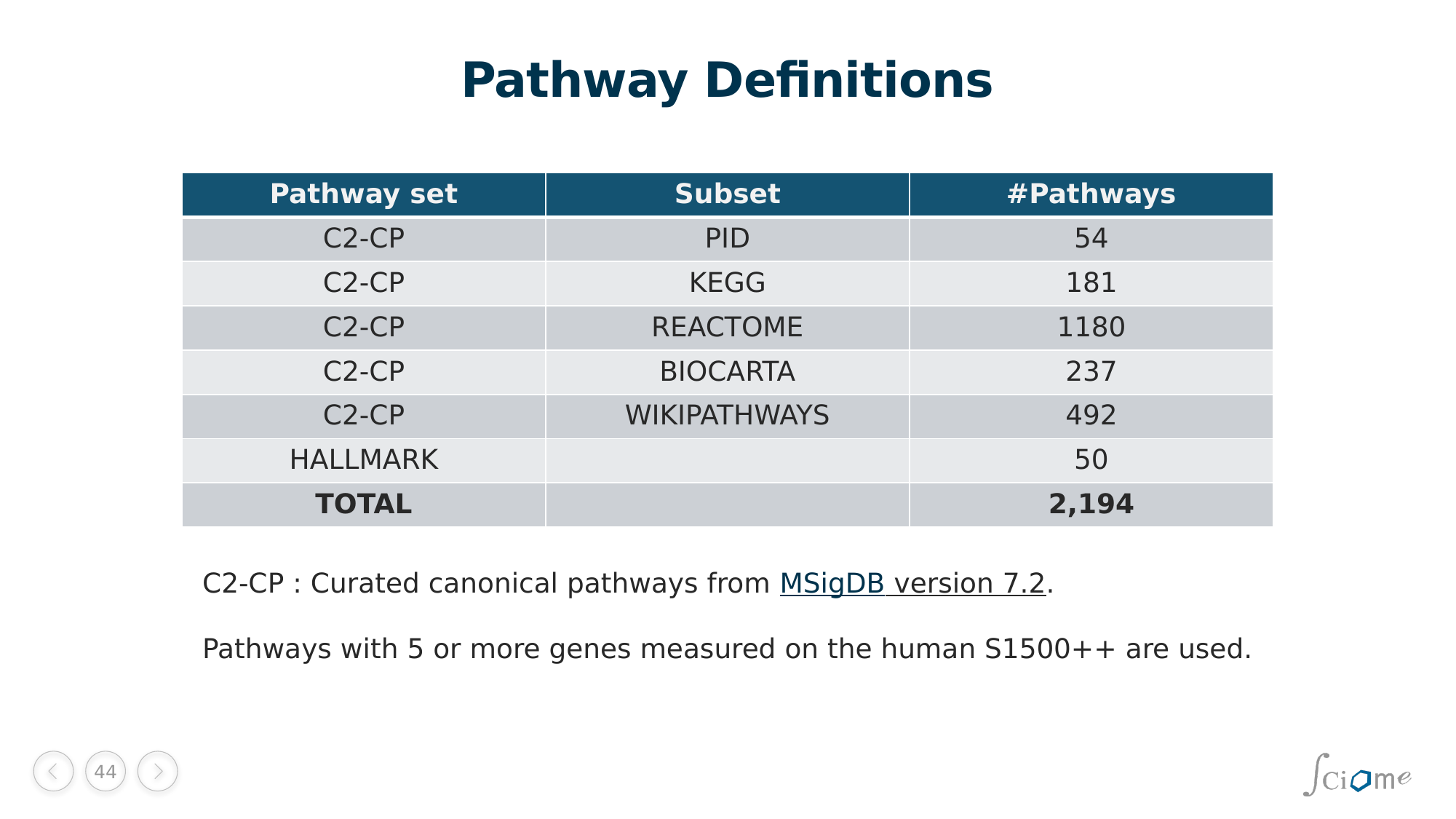

# Pathway Definitions
| Pathway set | Subset | #Pathways |
| --- | --- | --- |
| C2-CP | PID | 54 |
| C2-CP | KEGG | 181 |
| C2-CP | REACTOME | 1180 |
| C2-CP | BIOCARTA | 237 |
| C2-CP | WIKIPATHWAYS | 492 |
| HALLMARK |  | 50 |
| TOTAL |  | 2,194 |
C2-CP : Curated canonical pathways from MSigDB version 7.2.

Pathways with 5 or more genes measured on the human S1500++ are used.